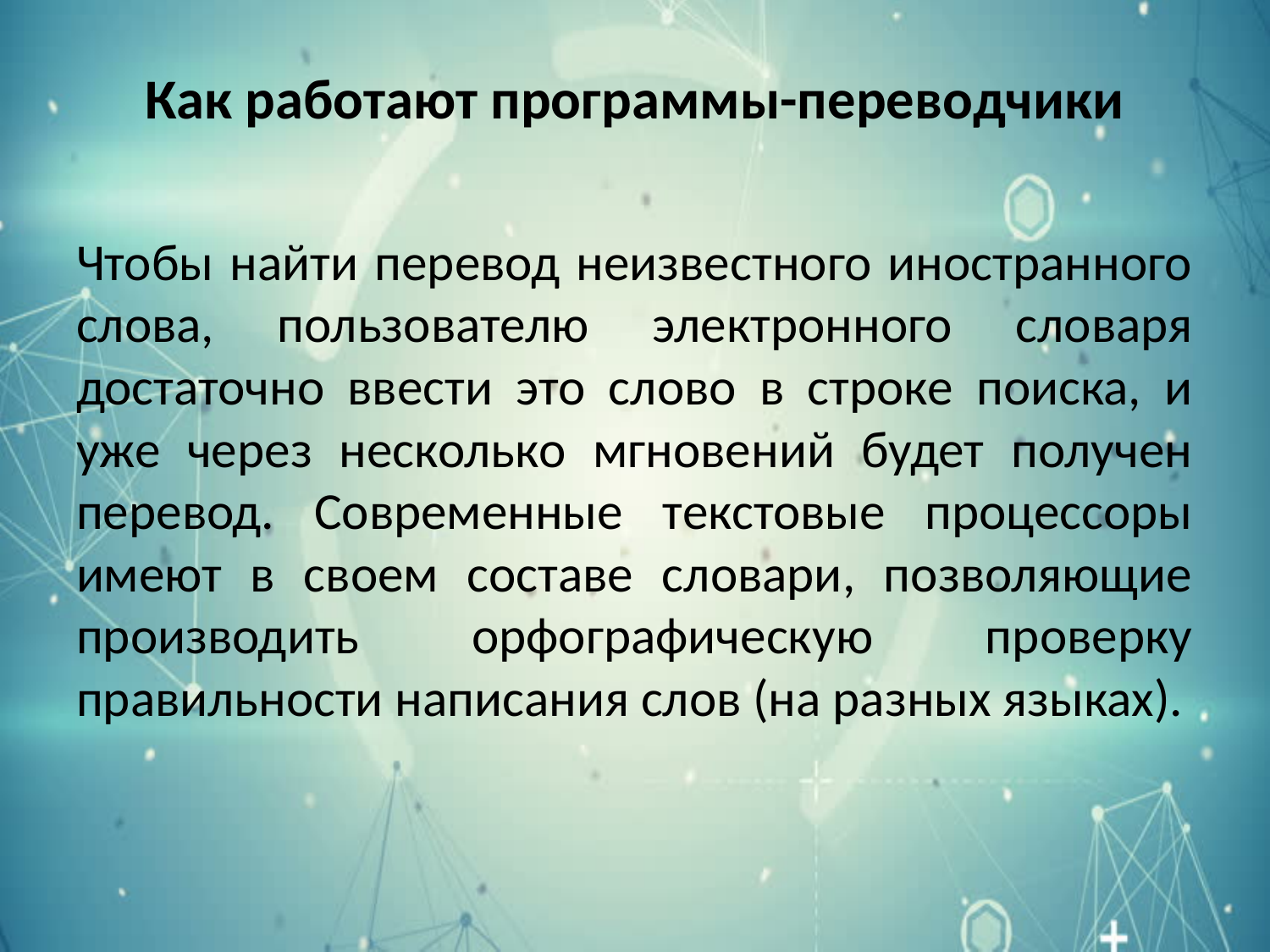

# Как работают программы-переводчики
Чтобы найти перевод неизвестного иностранного слова, пользователю электронного словаря достаточно ввести это слово в строке поиска, и уже через несколько мгновений будет получен перевод. Современные текстовые процессоры имеют в своем составе словари, позволяющие производить орфографическую проверку правильности написания слов (на разных языках).